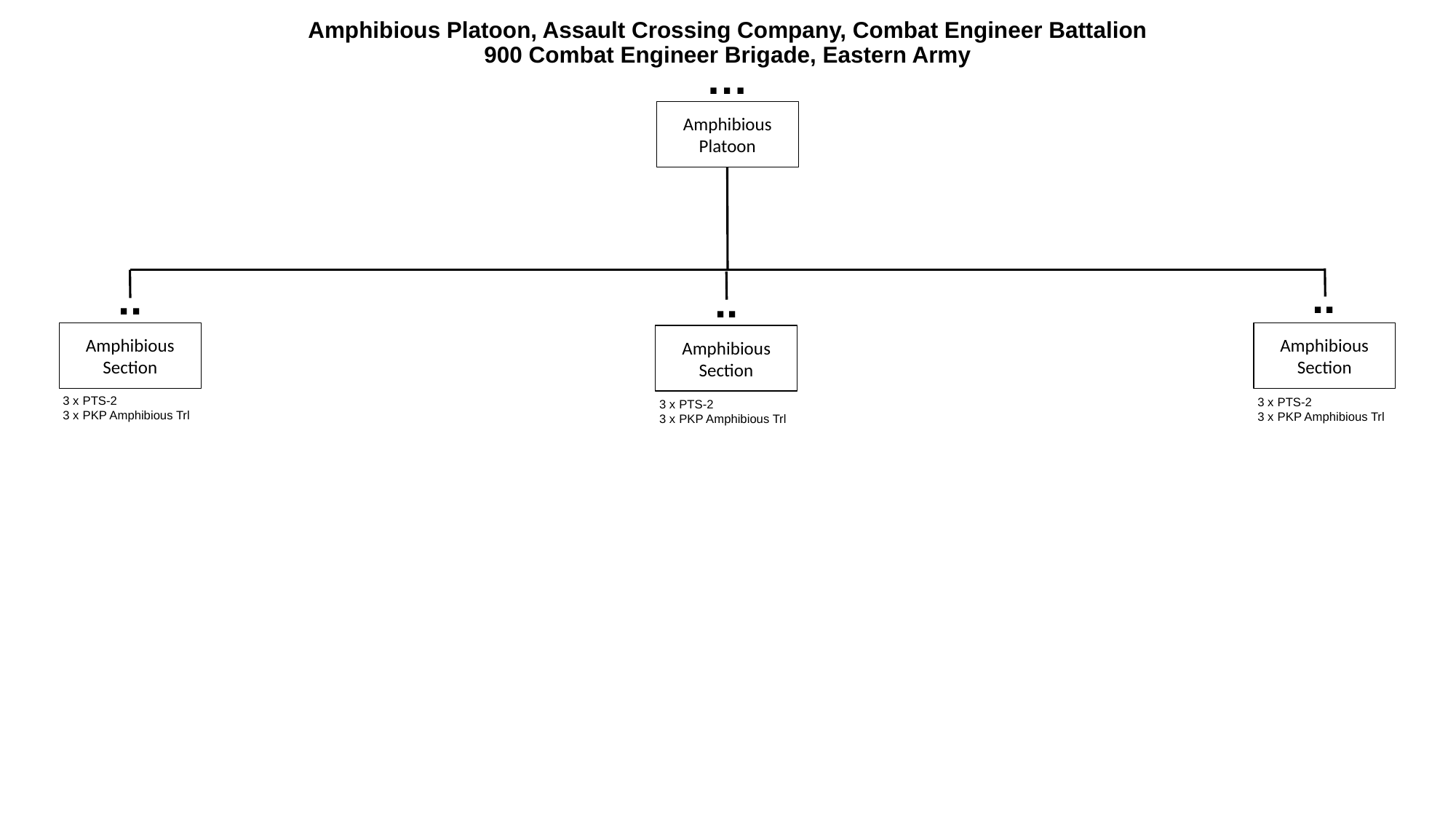

# Amphibious Platoon, Assault Crossing Company, Combat Engineer Battalion 900 Combat Engineer Brigade, Eastern Army
…
Amphibious
Platoon
..
..
..
Amphibious Section
Amphibious
Section
Amphibious
Section
3 x PTS-2
3 x PKP Amphibious Trl
3 x PTS-2
3 x PKP Amphibious Trl
3 x PTS-2
3 x PKP Amphibious Trl